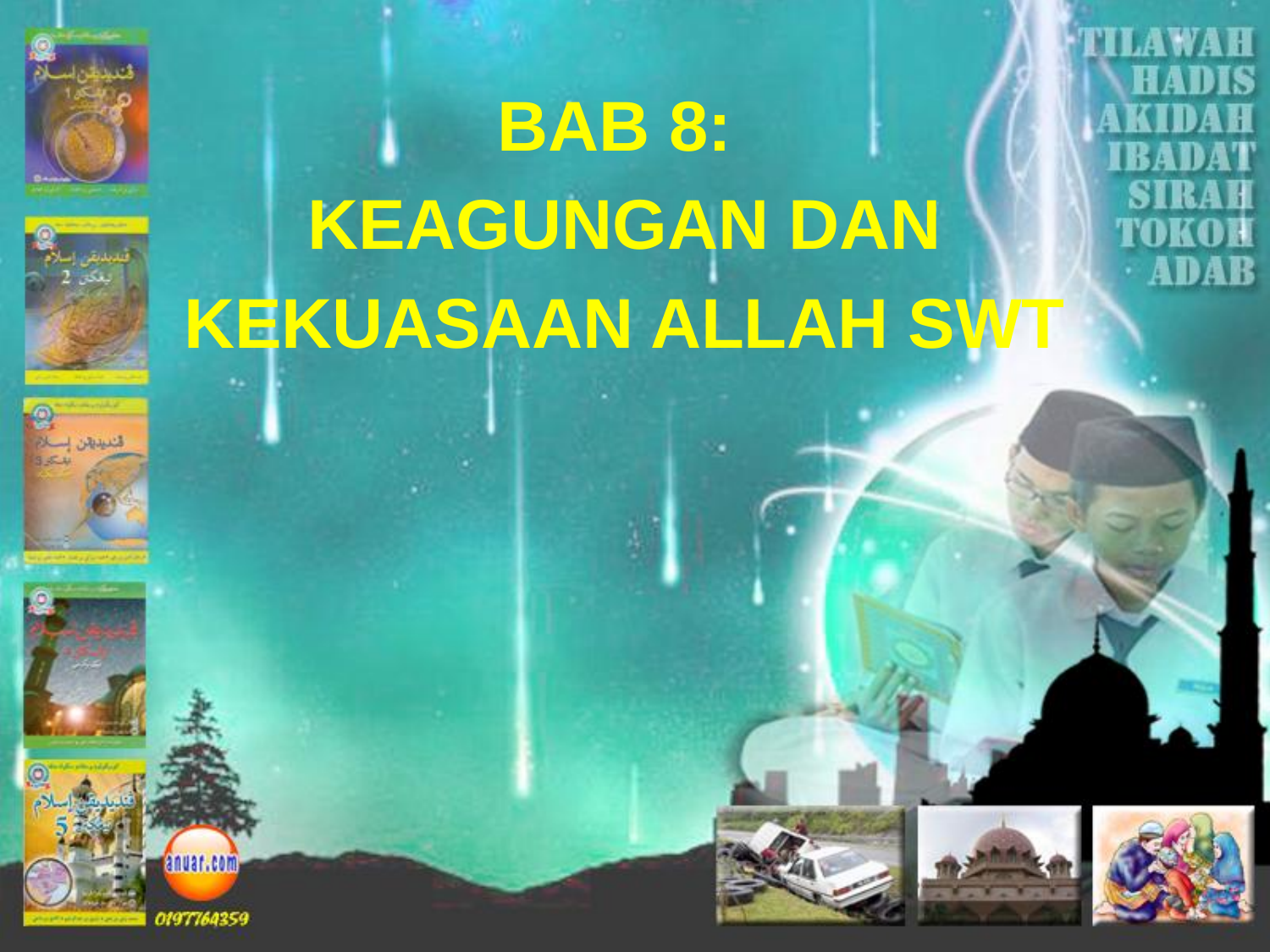

BAB 8:
KEAGUNGAN DAN
KEKUASAAN ALLAH SWT